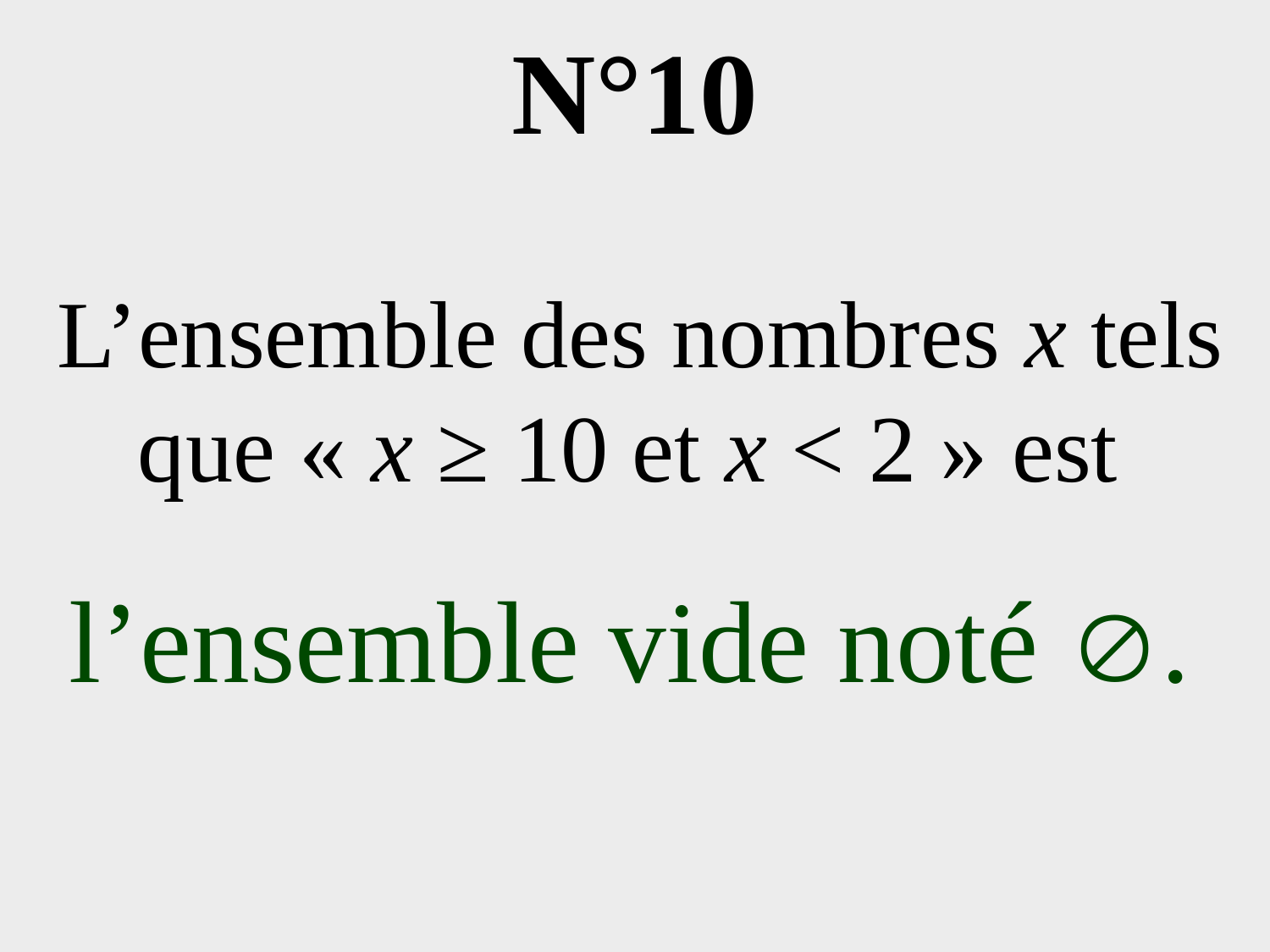

# N°10

L’ensemble des nombres x tels que « x ≥ 10 et x < 2 » est

l’ensemble vide noté ∅.